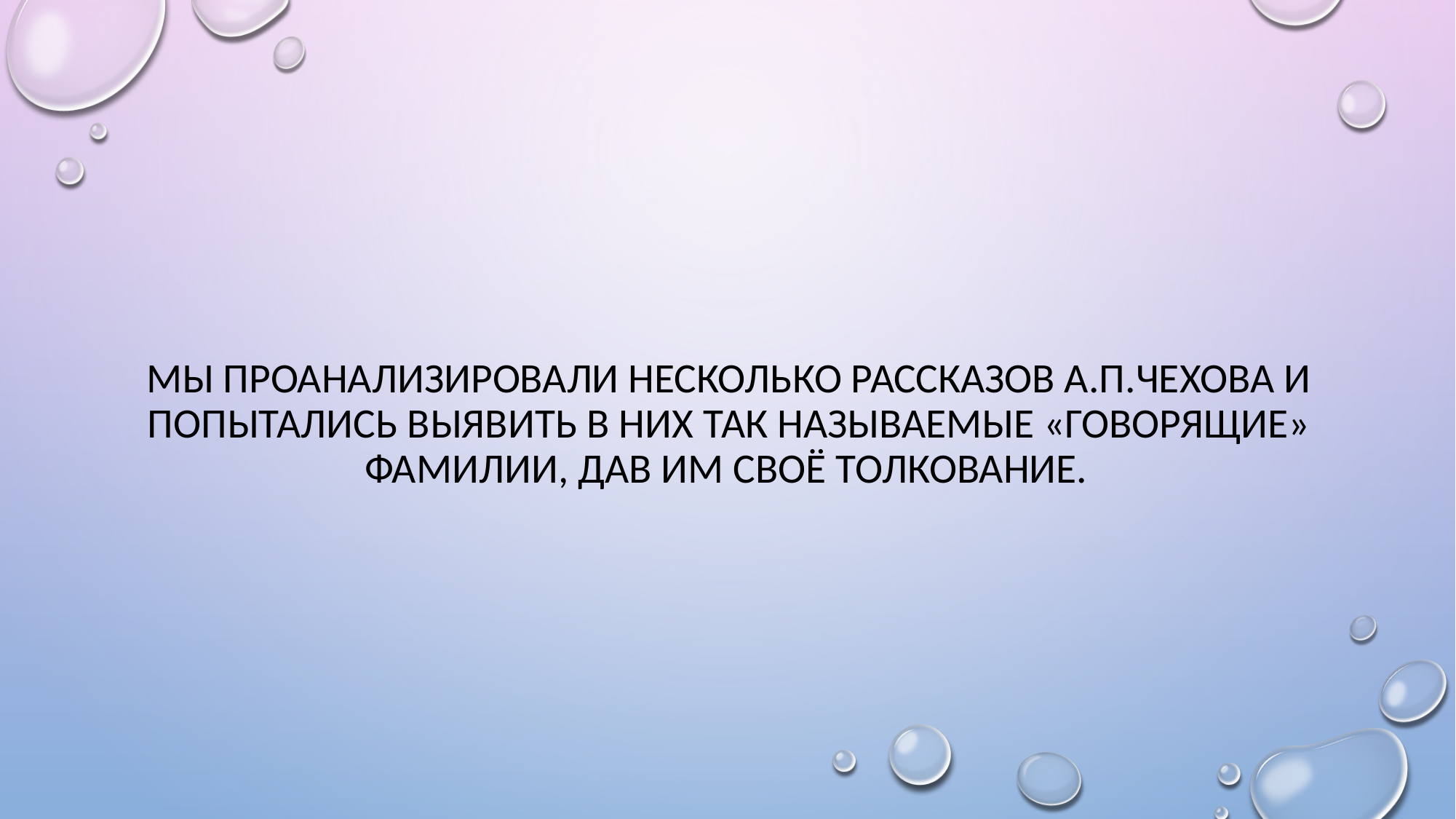

# Мы проанализировали несколько рассказов А.П.Чехова и попытались выявить в них так называемые «говорящие» фамилии, дав им своё толкование.